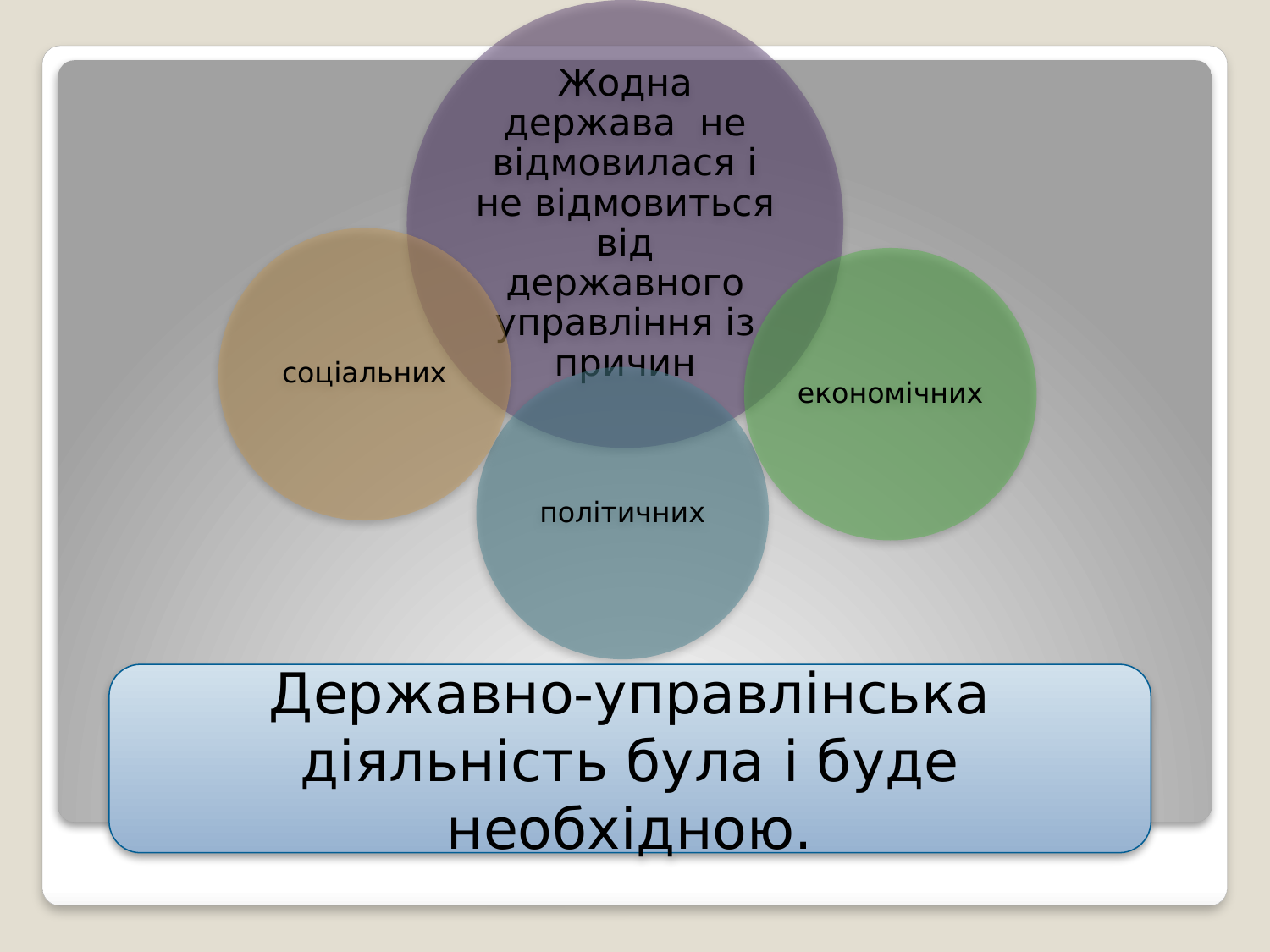

Жодна держава  не відмовилася і не відмовиться від державного управління із причин
політичних
економічних
соціальних
Державно-управлінська діяльність була і буде необхідною.